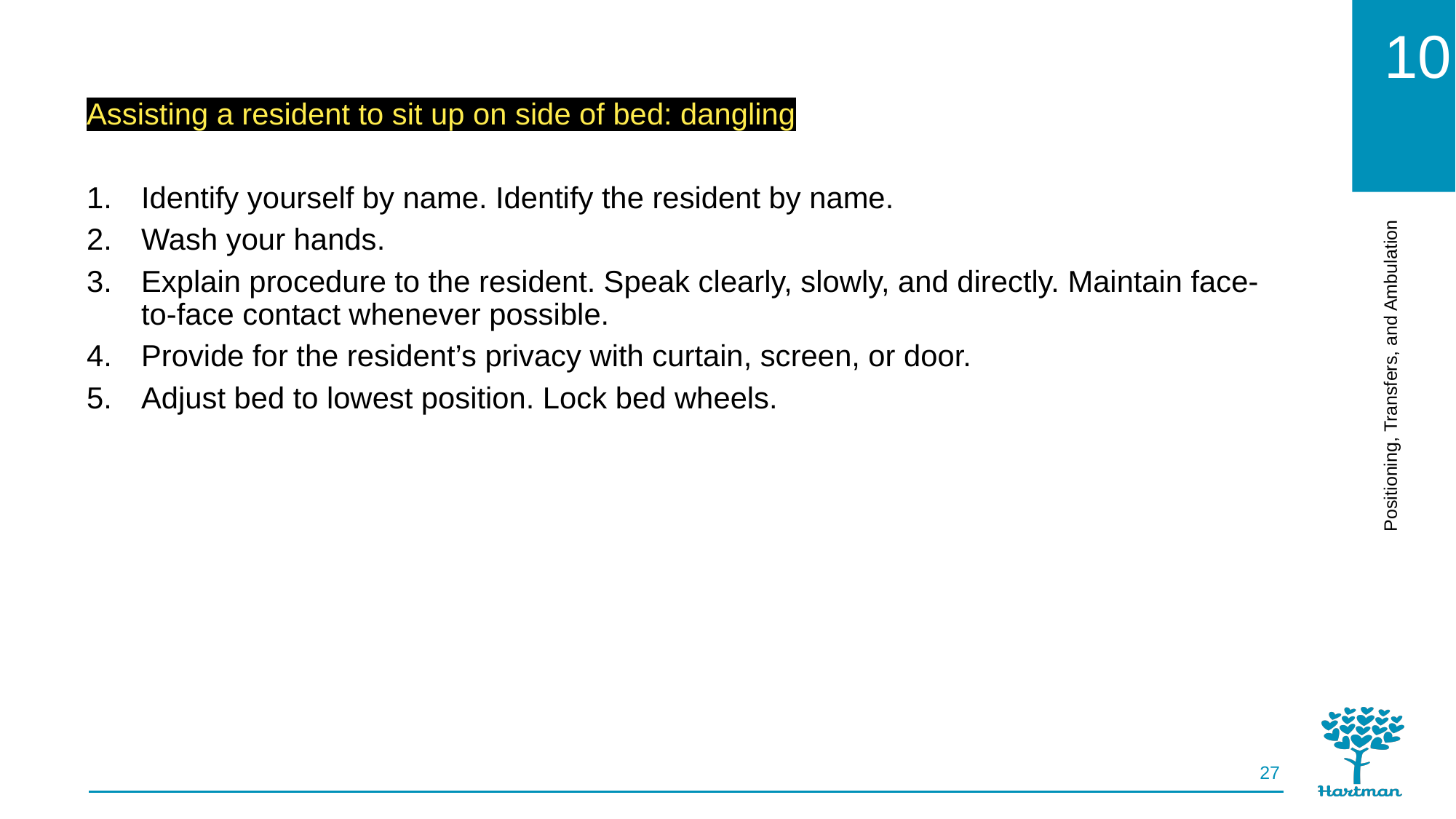

Assisting a resident to sit up on side of bed: dangling

Identify yourself by name. Identify the resident by name.
Wash your hands.
Explain procedure to the resident. Speak clearly, slowly, and directly. Maintain face-to-face contact whenever possible.
Provide for the resident’s privacy with curtain, screen, or door.
Adjust bed to lowest position. Lock bed wheels.

27